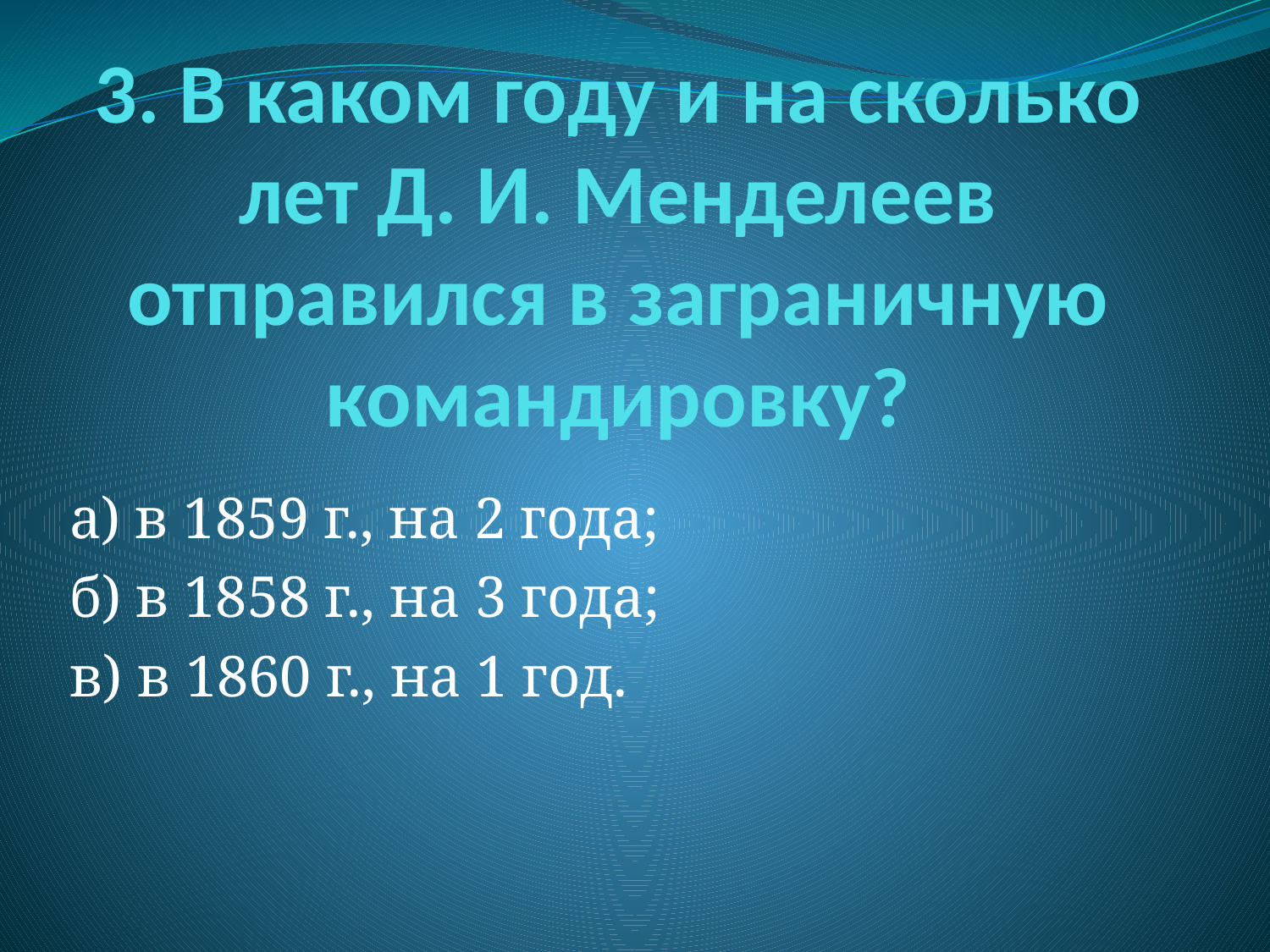

# 3. В каком году и на сколько лет Д. И. Менделеев отправился в заграничную командировку?
а) в 1859 г., на 2 года;
б) в 1858 г., на 3 года;
в) в 1860 г., на 1 год.